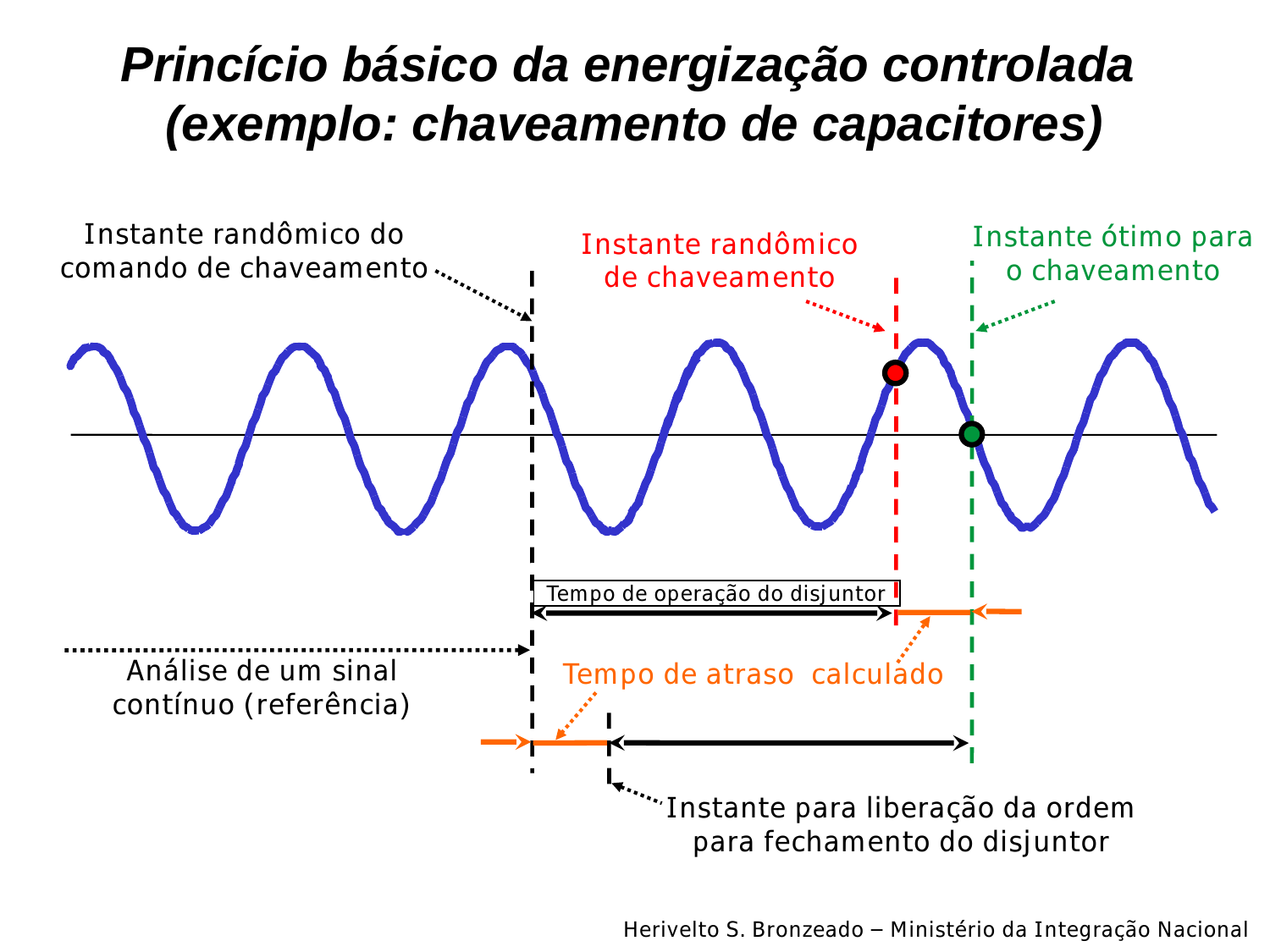

# Princício básico da energização controlada  (exemplo: chaveamento de capacitores)
Instante randômico do comando de chaveamento
Instante ótimo para o chaveamento
Instante randômico de chaveamento

Tempo de operação do disjuntor

Análise de um sinal contínuo (referência)
Tempo de atraso  calculado

Instante para liberação da ordem para fechamento do disjuntor